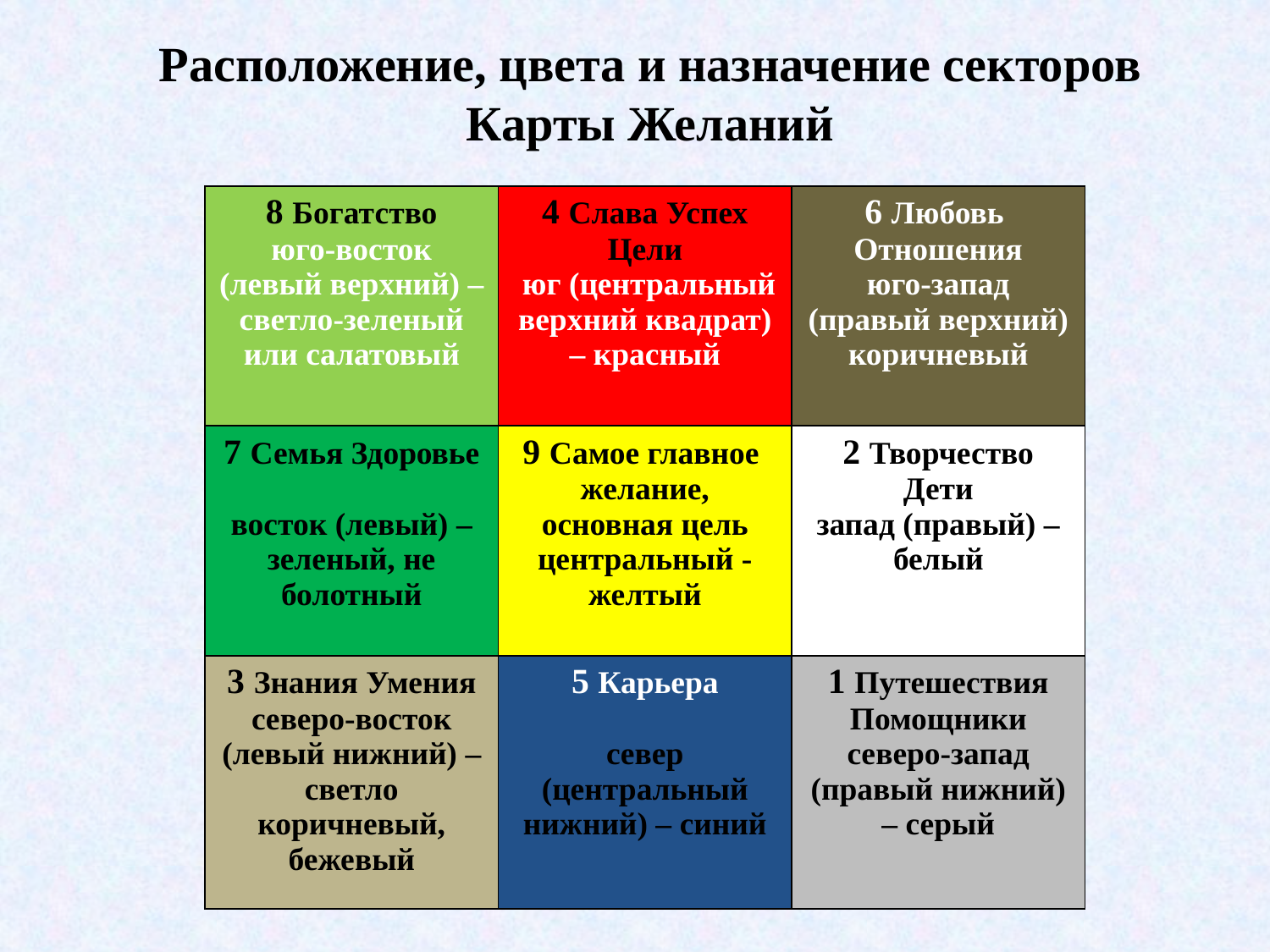

Расположение, цвета и назначение секторов Карты Желаний
| 8 Богатство юго-восток (левый верхний) – светло-зеленый или салатовый | 4 Слава Успех Цели юг (центральный верхний квадрат) – красный | 6 Любовь Отношения юго-запад (правый верхний) коричневый |
| --- | --- | --- |
| 7 Семья Здоровье восток (левый) – зеленый, не болотный | 9 Самое главное желание, основная цель центральный - желтый | 2 Творчество Дети запад (правый) – белый |
| 3 Знания Умения северо-восток (левый нижний) – светло коричневый, бежевый | 5 Карьера север (центральный нижний) – синий | 1 Путешествия Помощники северо-запад (правый нижний) – серый |